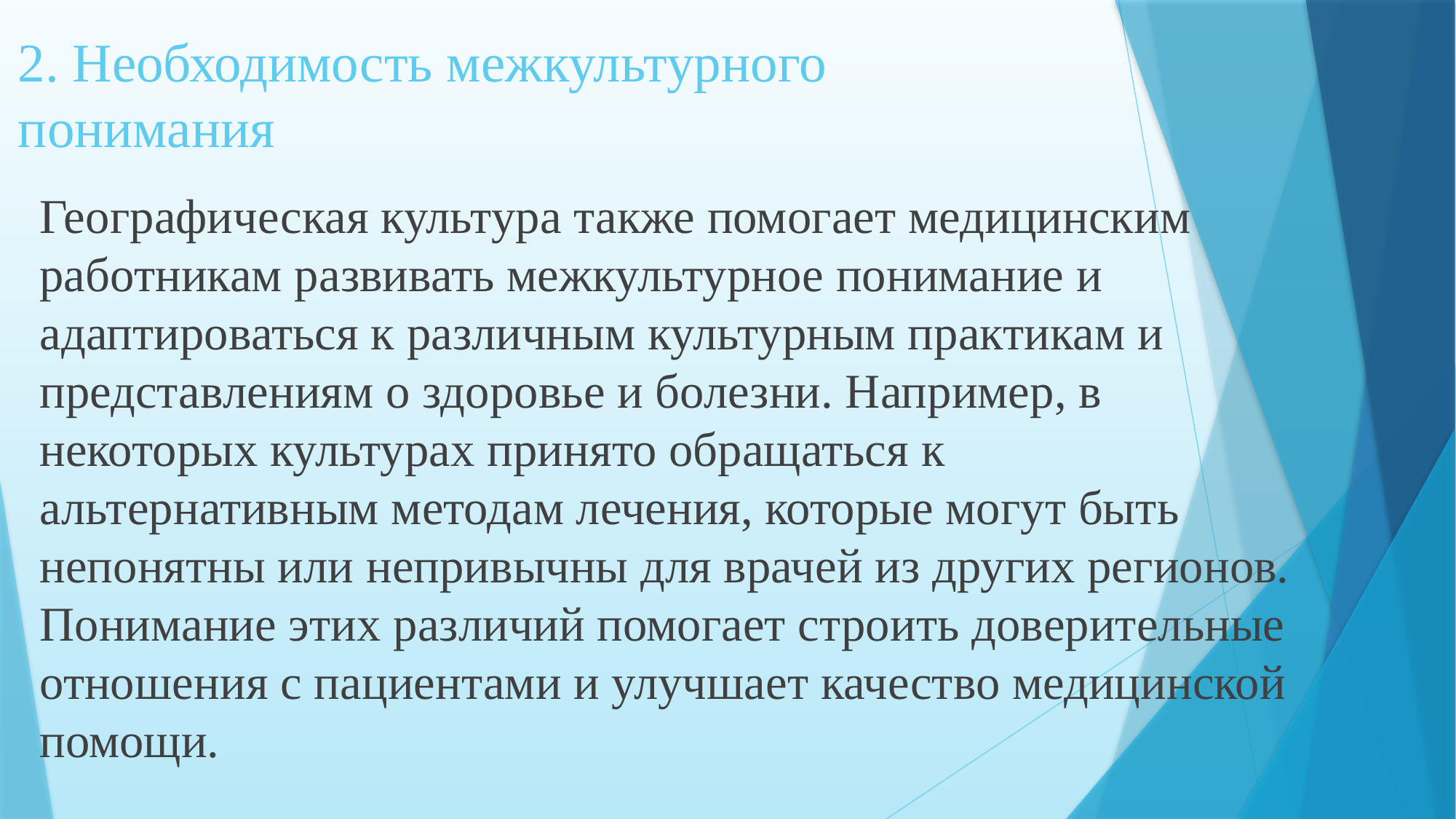

# 2. Необходимость межкультурного понимания
Географическая культура также помогает медицинским работникам развивать межкультурное понимание и адаптироваться к различным культурным практикам и представлениям о здоровье и болезни. Например, в некоторых культурах принято обращаться к альтернативным методам лечения, которые могут быть непонятны или непривычны для врачей из других регионов. Понимание этих различий помогает строить доверительные отношения с пациентами и улучшает качество медицинской помощи.